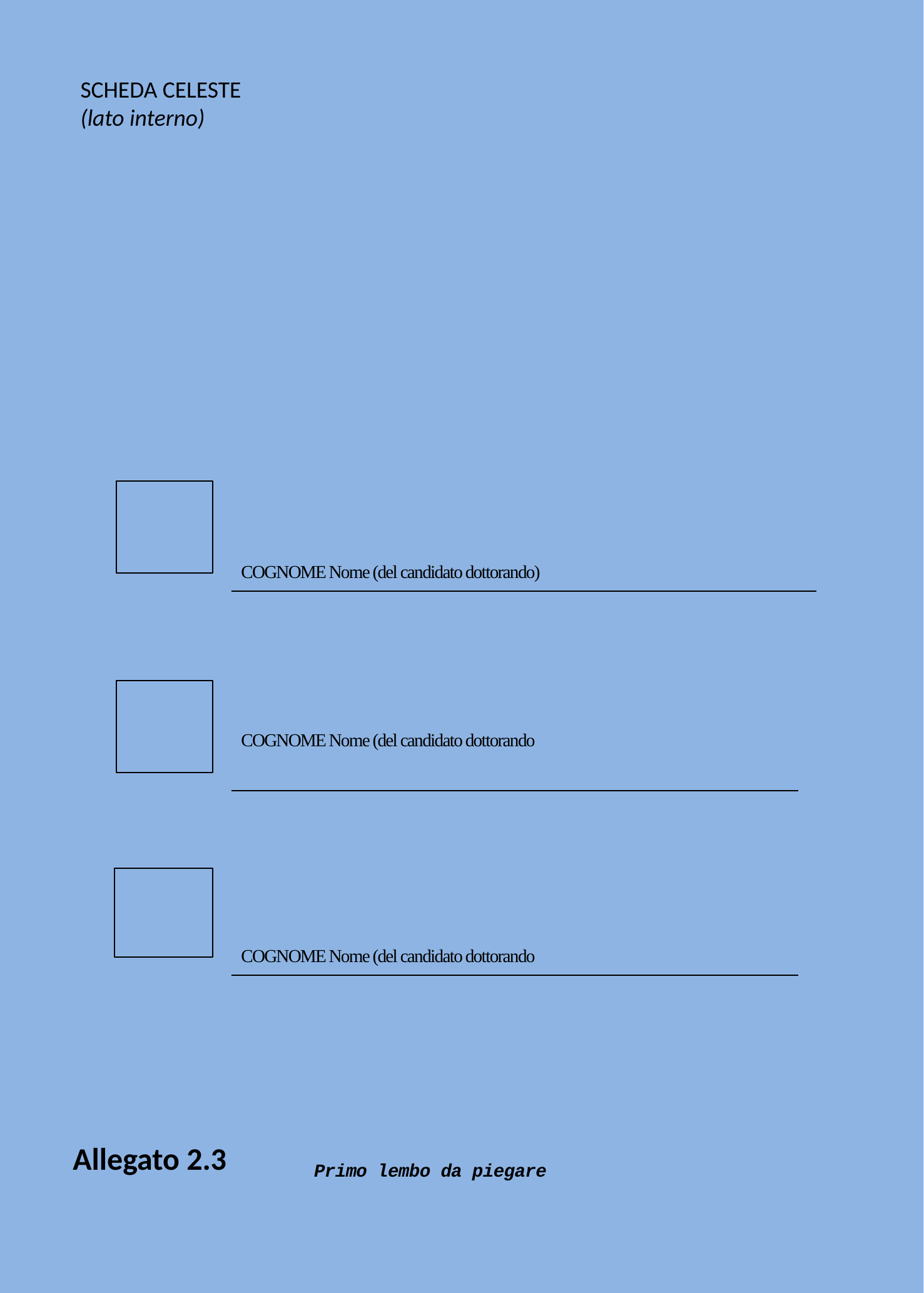

SCHEDA CELESTE
(lato interno)
COGNOME Nome (del candidato dottorando)

COGNOME Nome (del candidato dottorando

COGNOME Nome (del candidato dottorando

Allegato 2.3
Primo lembo da piegare